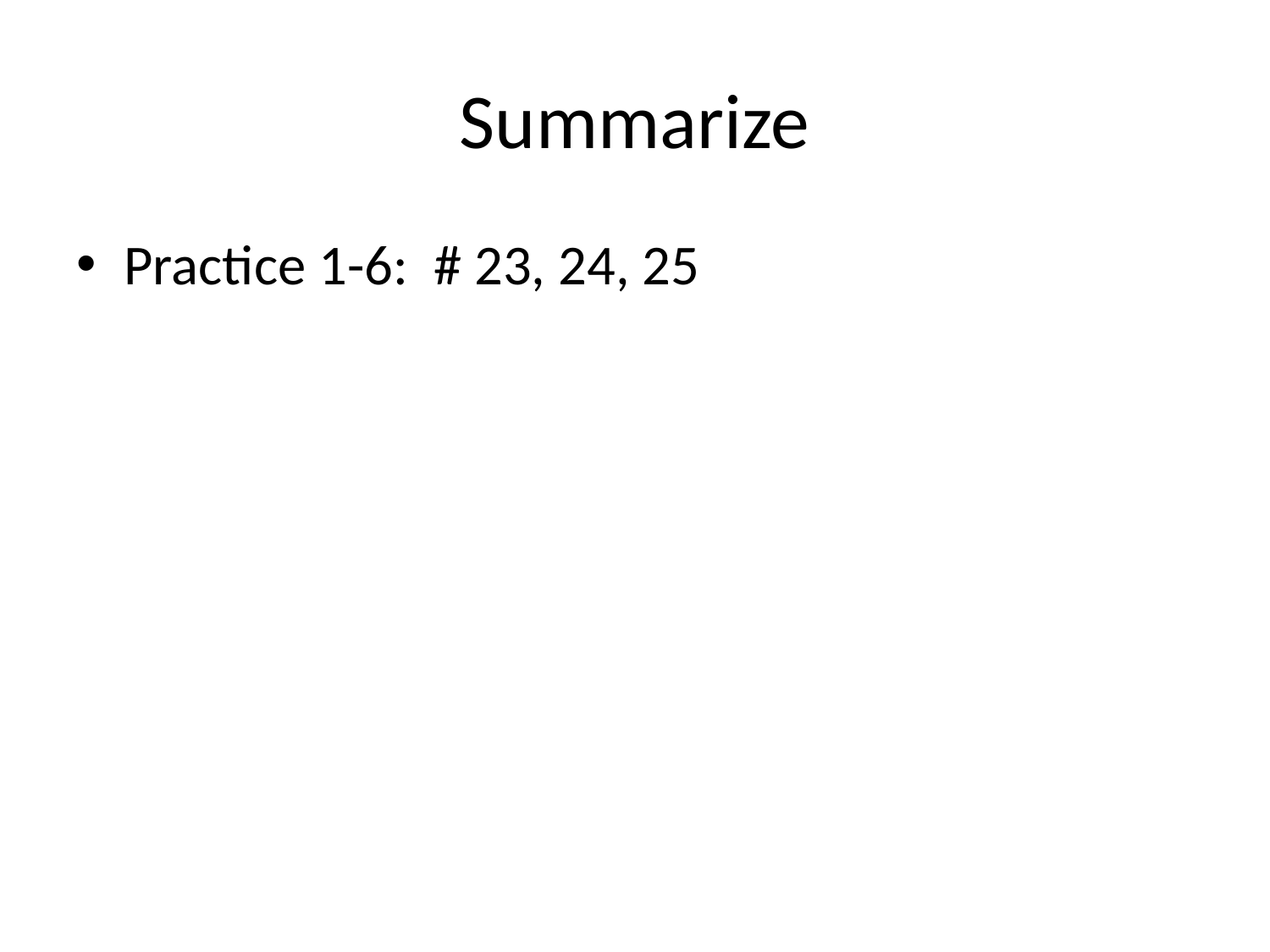

# Summarize
Practice 1-6:  # 23, 24, 25